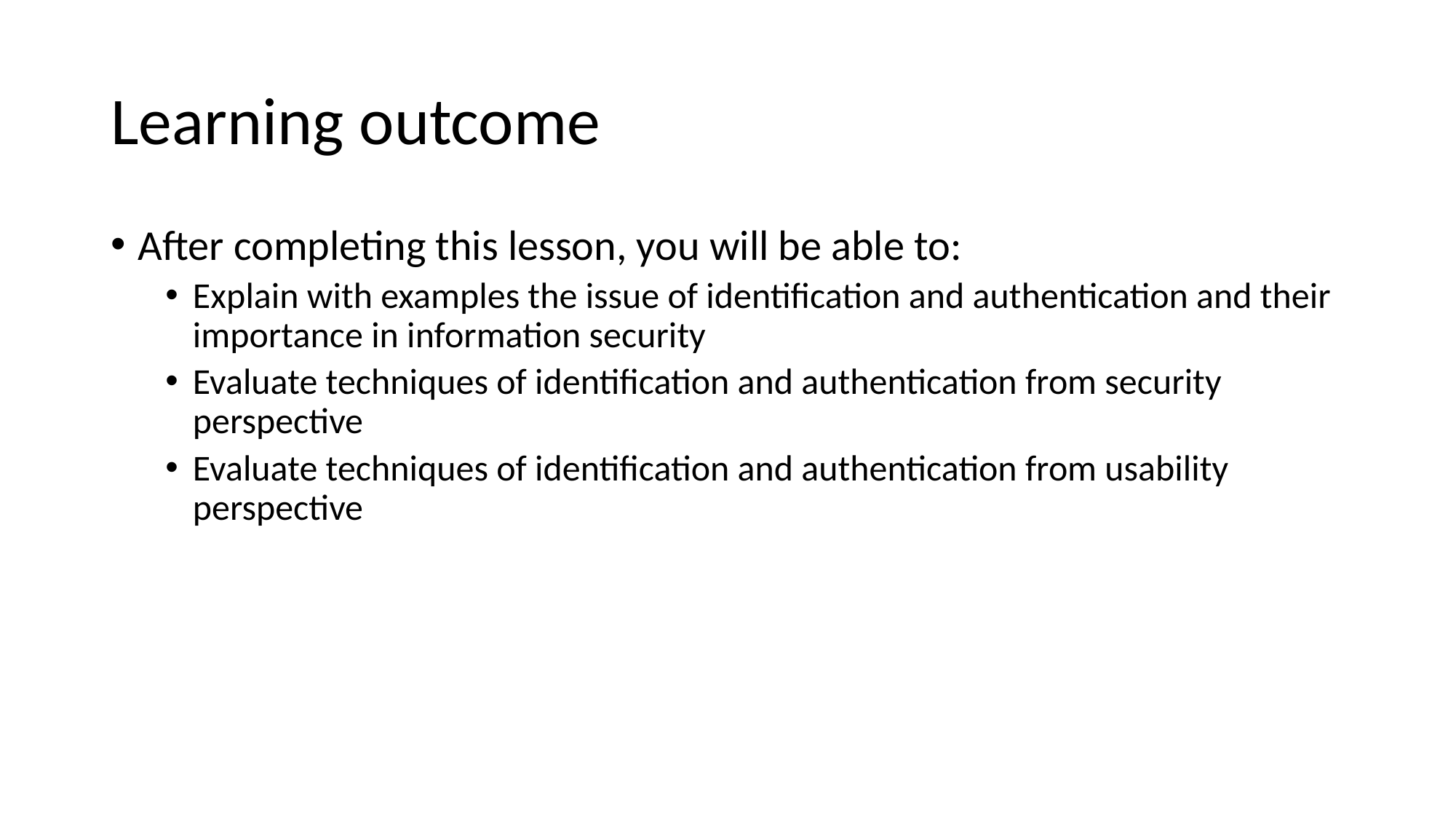

# Learning outcome
After completing this lesson, you will be able to:
Explain with examples the issue of identification and authentication and their importance in information security
Evaluate techniques of identification and authentication from security perspective
Evaluate techniques of identification and authentication from usability perspective